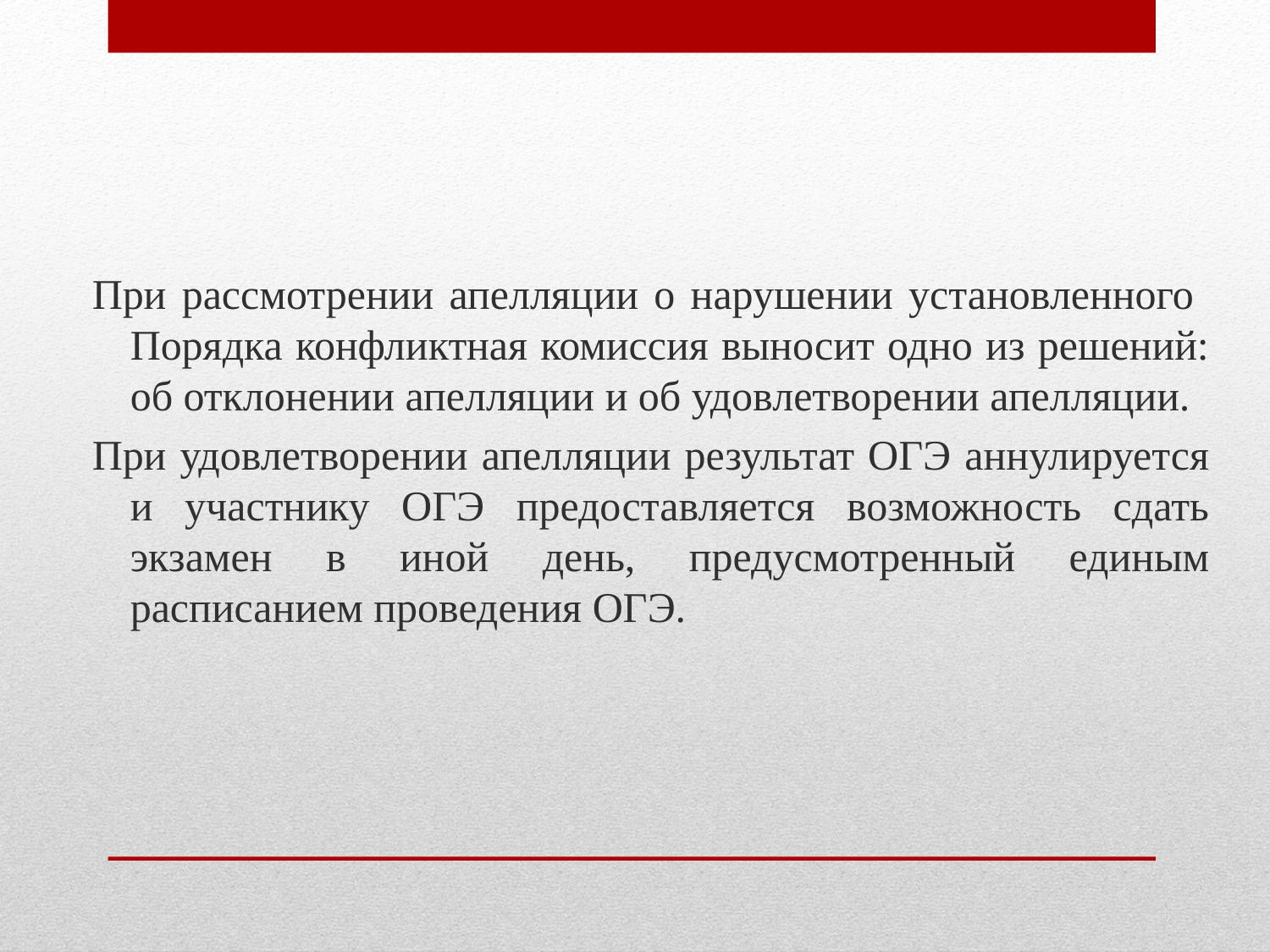

При рассмотрении апелляции о нарушении установленного  Порядка конфликтная комиссия выносит одно из решений: об отклонении апелляции и об удовлетворении апелляции.
При удовлетворении апелляции результат ОГЭ аннулируется и участнику ОГЭ предоставляется возможность сдать экзамен в иной день, предусмотренный единым расписанием проведения ОГЭ.